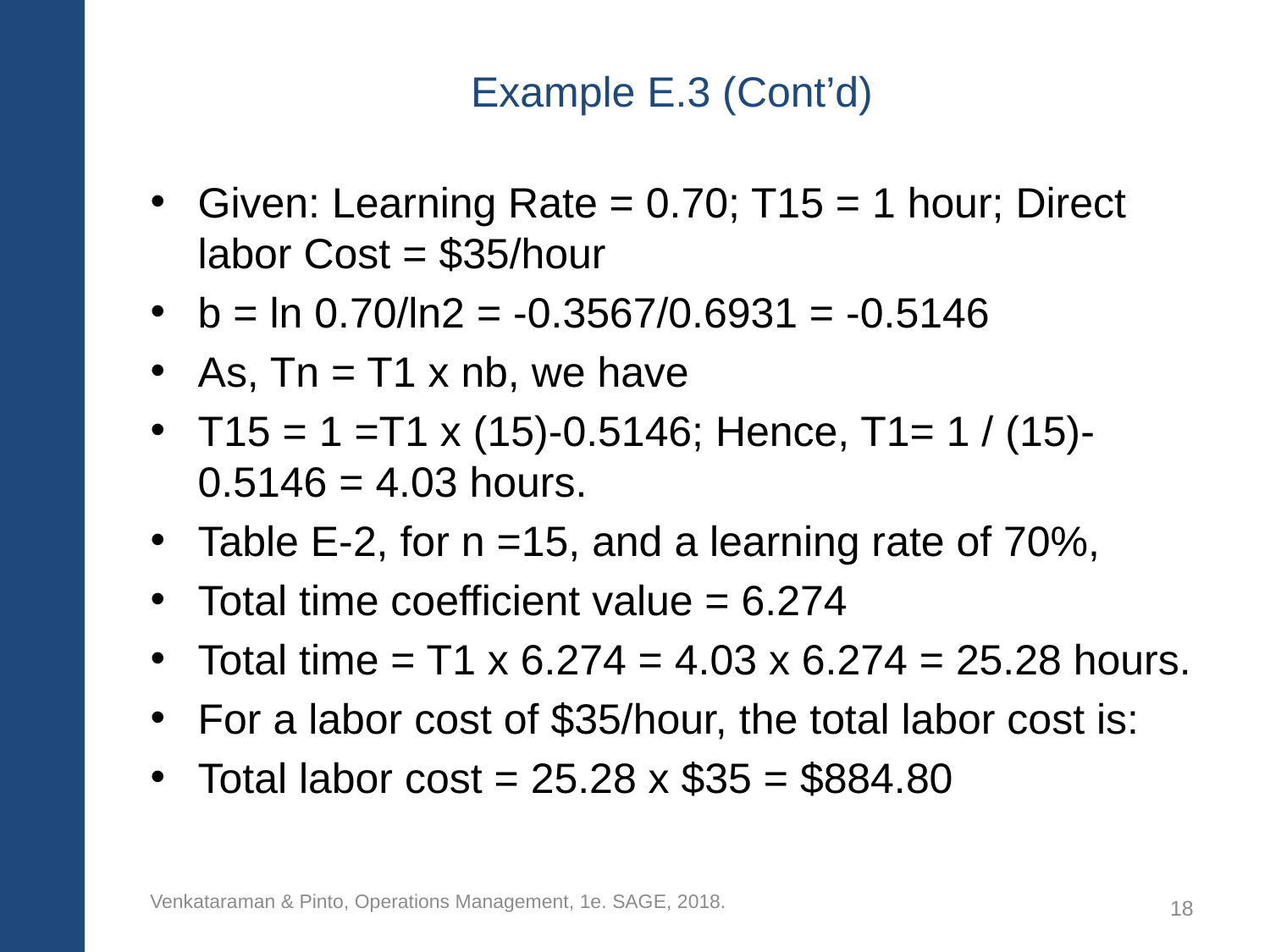

# Example E.3 (Cont’d)
Given: Learning Rate = 0.70; T15 = 1 hour; Direct labor Cost = $35/hour
b = ln 0.70/ln2 = -0.3567/0.6931 = -0.5146
As, Tn = T1 x nb, we have
T15 = 1 =T1 x (15)-0.5146; Hence, T1= 1 / (15)-0.5146 = 4.03 hours.
Table E-2, for n =15, and a learning rate of 70%,
Total time coefficient value = 6.274
Total time = T1 x 6.274 = 4.03 x 6.274 = 25.28 hours.
For a labor cost of $35/hour, the total labor cost is:
Total labor cost = 25.28 x $35 = $884.80
Venkataraman & Pinto, Operations Management, 1e. SAGE, 2018.
18